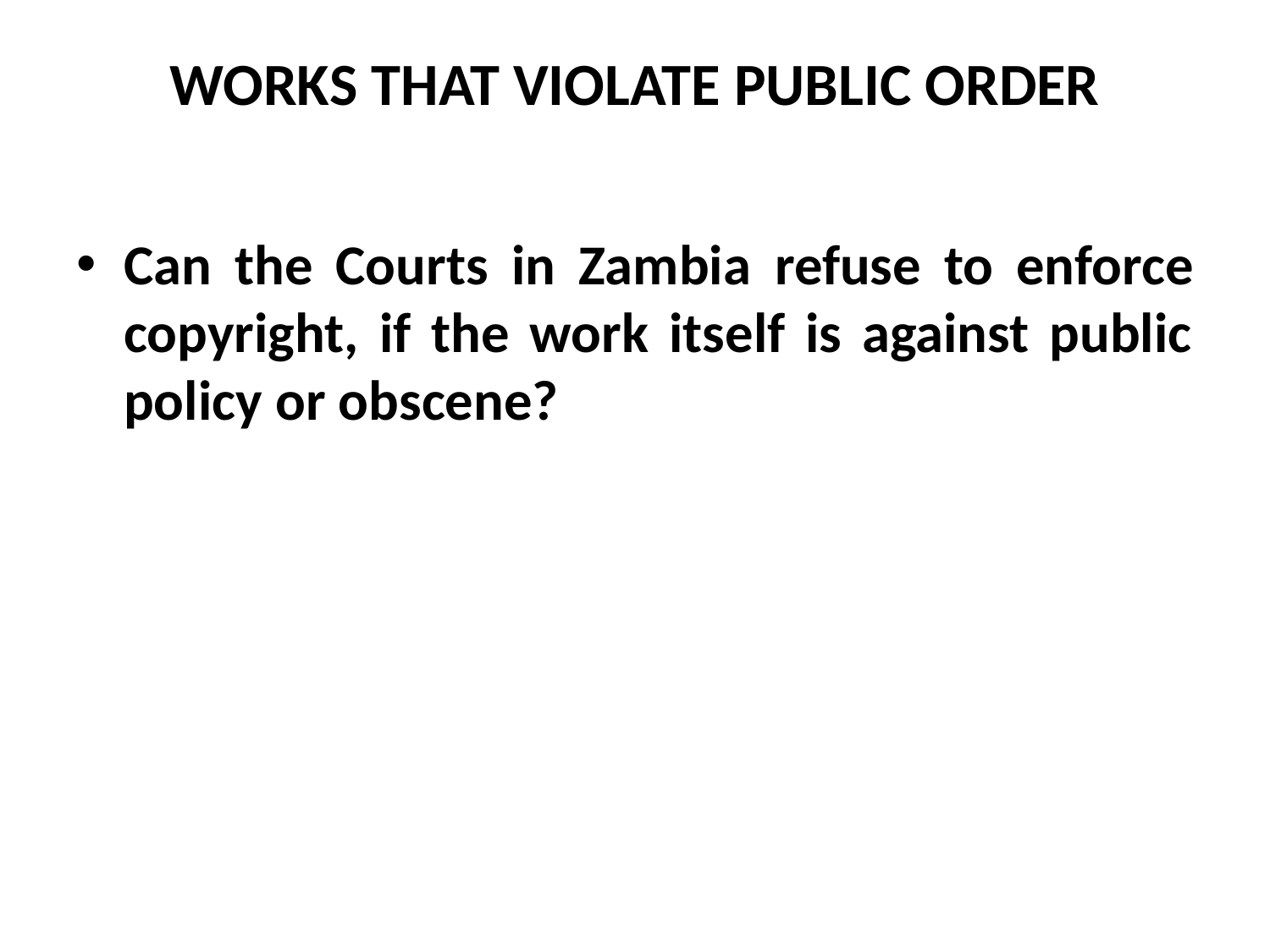

# WORKS THAT VIOLATE PUBLIC ORDER
Can the Courts in Zambia refuse to enforce copyright, if the work itself is against public policy or obscene?